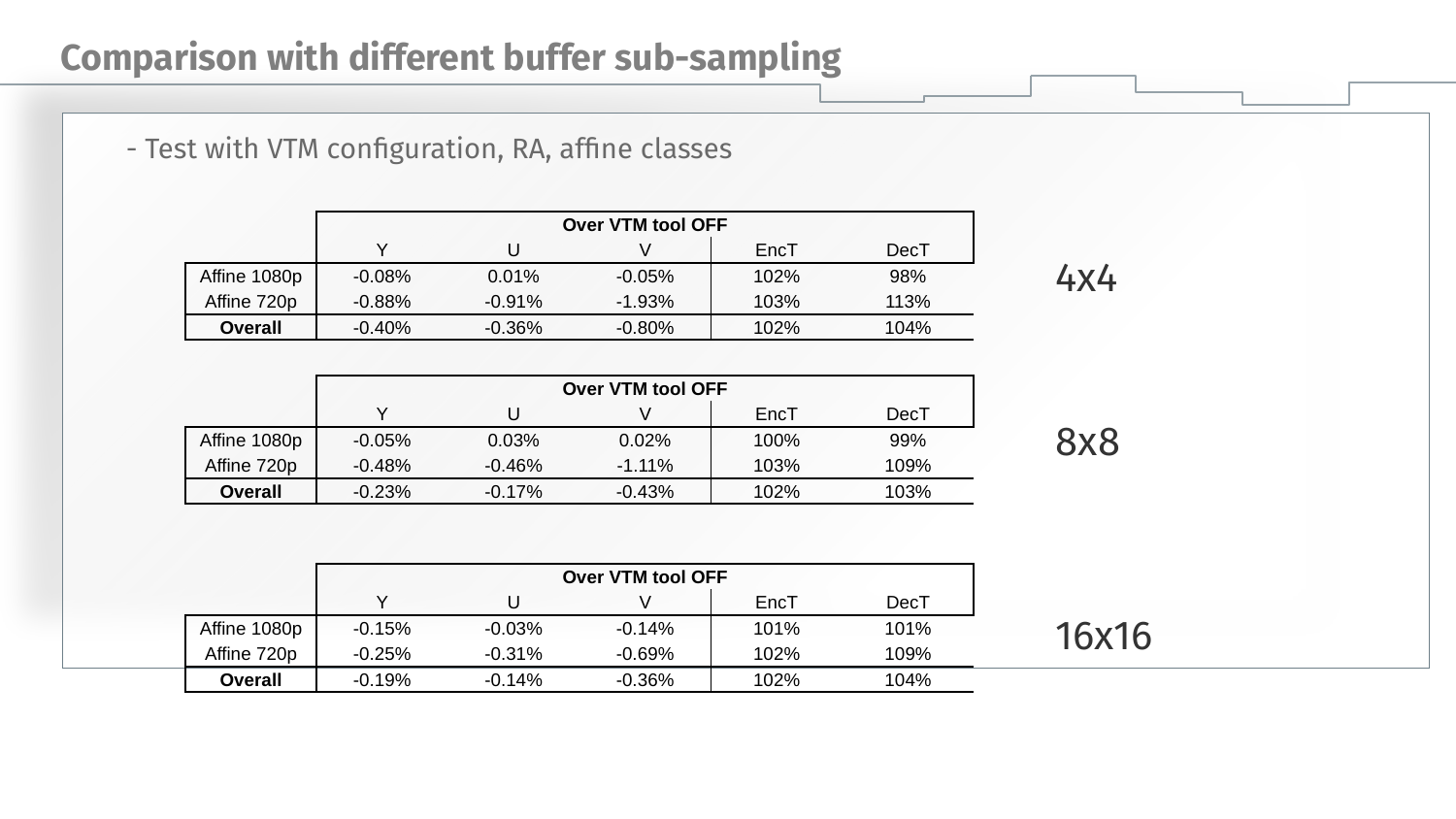

# Comparison with different buffer sub-sampling
- Test with VTM configuration, RA, affine classes

|  | Over VTM tool OFF |  |  |  |  |
| --- | --- | --- | --- | --- | --- |
|  | Y | U | V | EncT | DecT |
| Affine 1080p | -0.08% | 0.01% | -0.05% | 102% | 98% |
| Affine 720p | -0.88% | -0.91% | -1.93% | 103% | 113% |
| Overall | -0.40% | -0.36% | -0.80% | 102% | 104% |
4x4
|  | Over VTM tool OFF |  |  |  |  |
| --- | --- | --- | --- | --- | --- |
|  | Y | U | V | EncT | DecT |
| Affine 1080p | -0.05% | 0.03% | 0.02% | 100% | 99% |
| Affine 720p | -0.48% | -0.46% | -1.11% | 103% | 109% |
| Overall | -0.23% | -0.17% | -0.43% | 102% | 103% |
8x8
|  | Over VTM tool OFF |  |  |  |  |
| --- | --- | --- | --- | --- | --- |
|  | Y | U | V | EncT | DecT |
| Affine 1080p | -0.15% | -0.03% | -0.14% | 101% | 101% |
| Affine 720p | -0.25% | -0.31% | -0.69% | 102% | 109% |
| Overall | -0.19% | -0.14% | -0.36% | 102% | 104% |
16x16